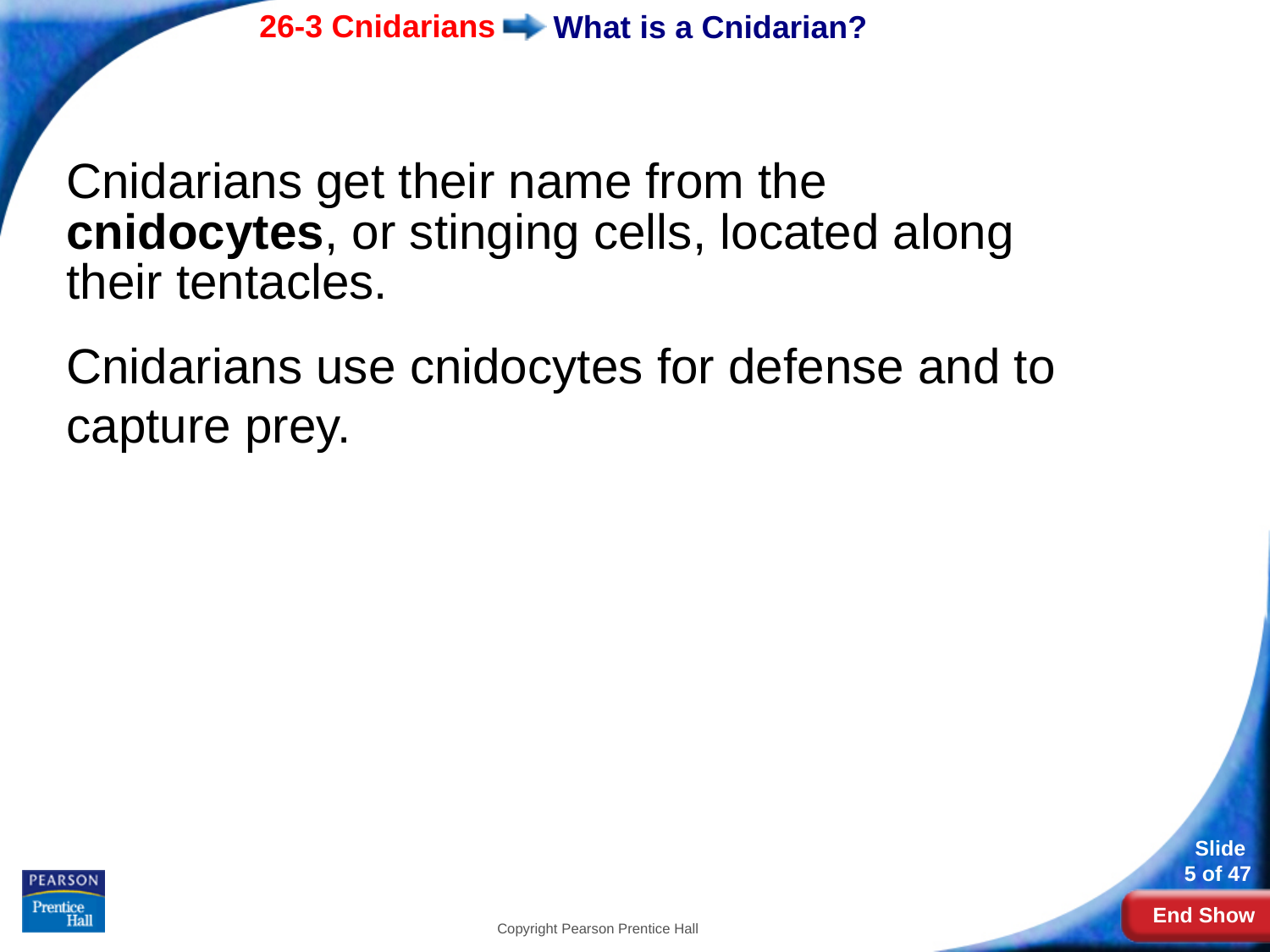

# What is a Cnidarian?
Cnidarians get their name from the cnidocytes, or stinging cells, located along their tentacles.
Cnidarians use cnidocytes for defense and to capture prey.
Copyright Pearson Prentice Hall